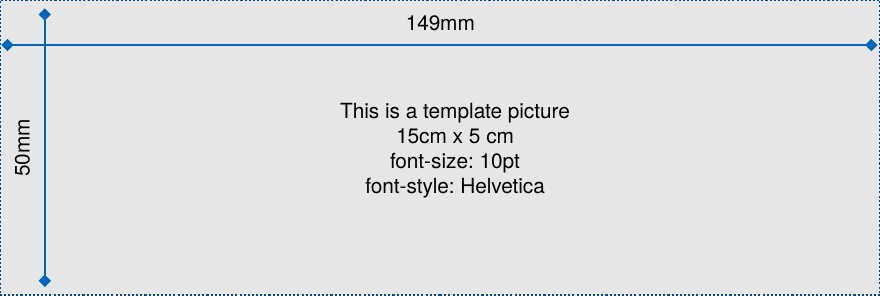

149mm
This is a template picture
15cm x 5 cm
font-size: 10pt
font-style: Helvetica
50mm